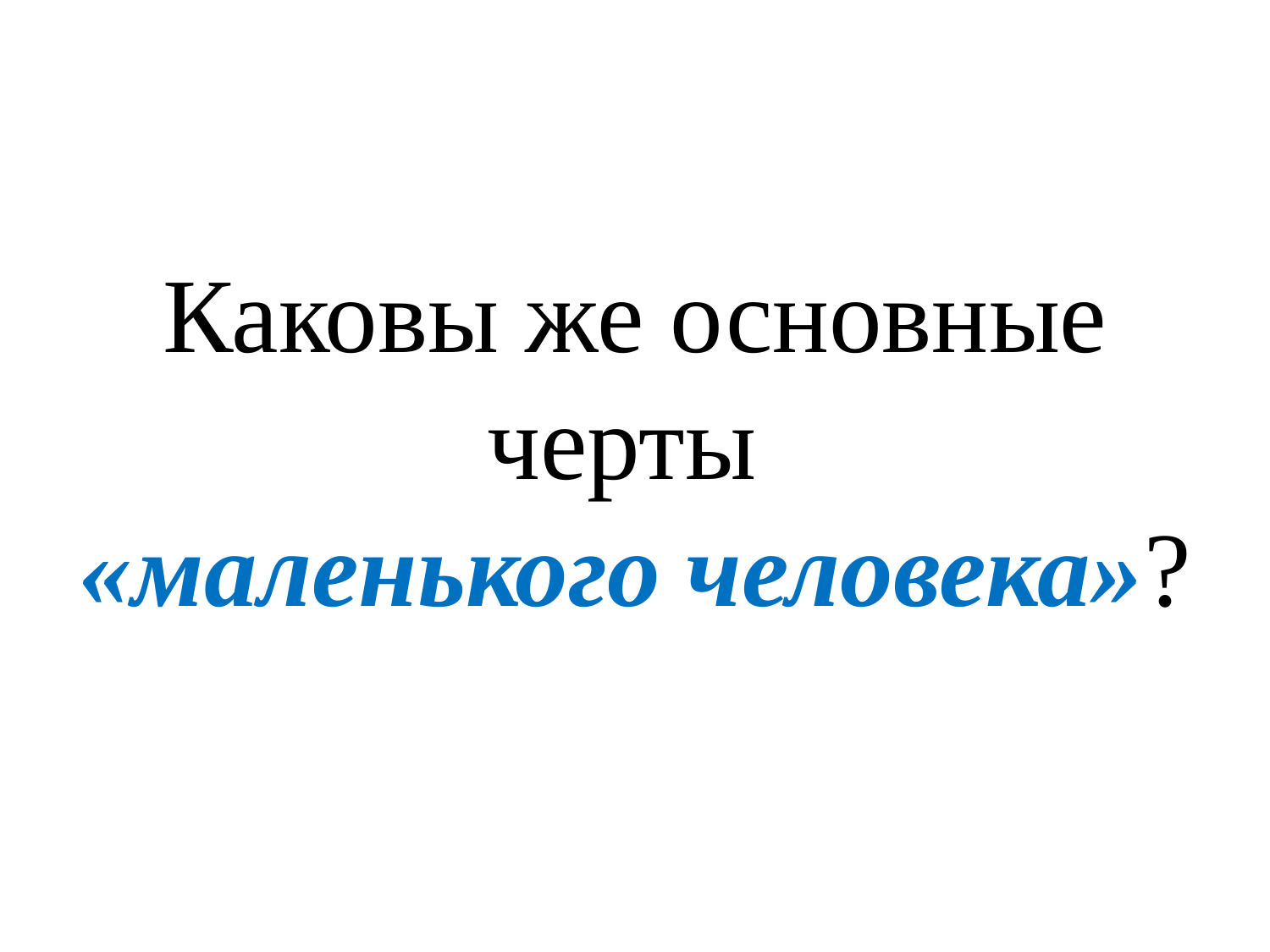

# Каковы же основные черты «маленького человека»?